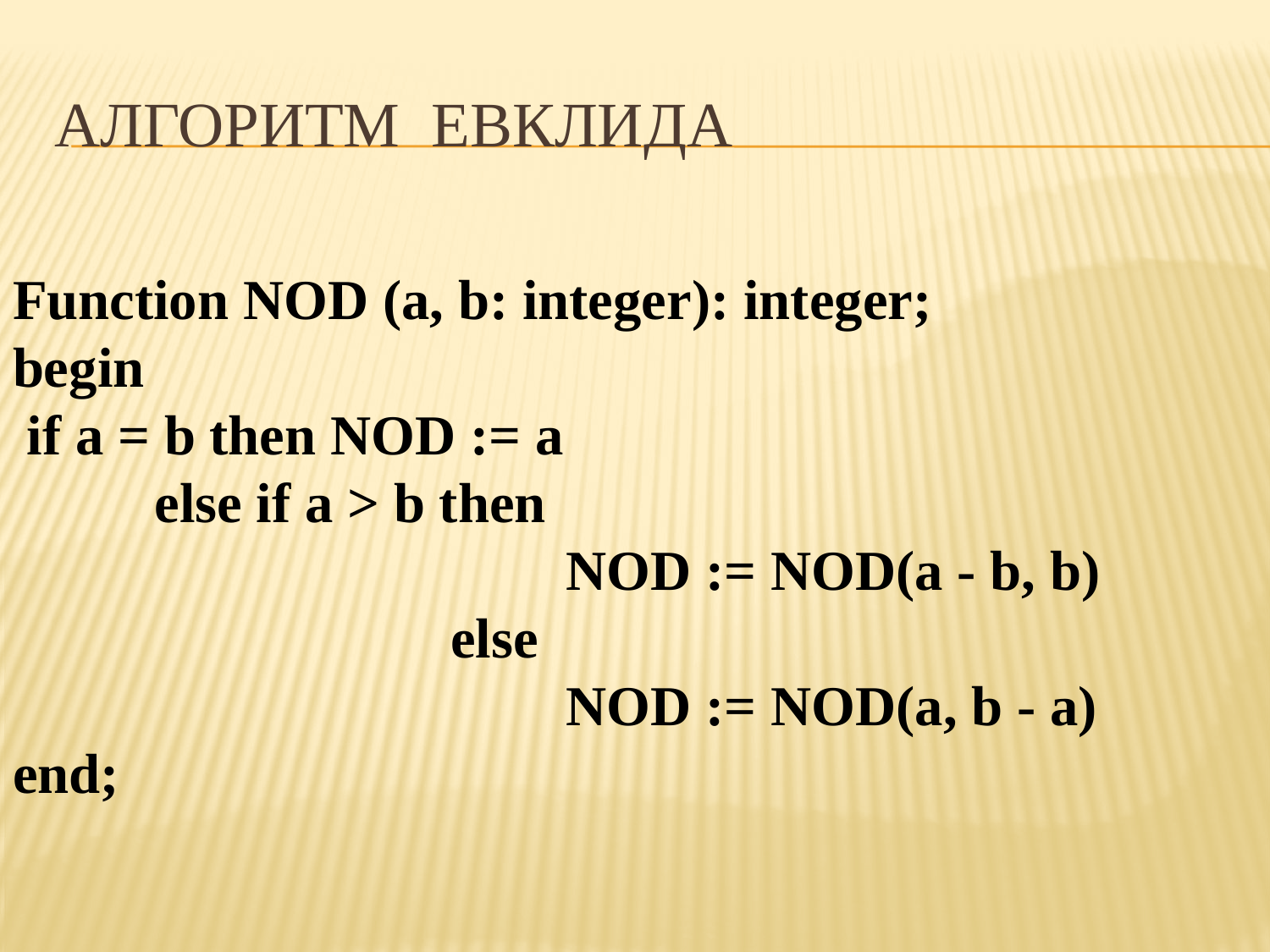

# Алгоритм  Евклида
Function NOD (a, b: integer): integer;
begin
 if a = b then NOD := a
          else if a > b then
                                       NOD := NOD(a - b, b)
           		    else
                                       NOD := NOD(a, b - a)
end;